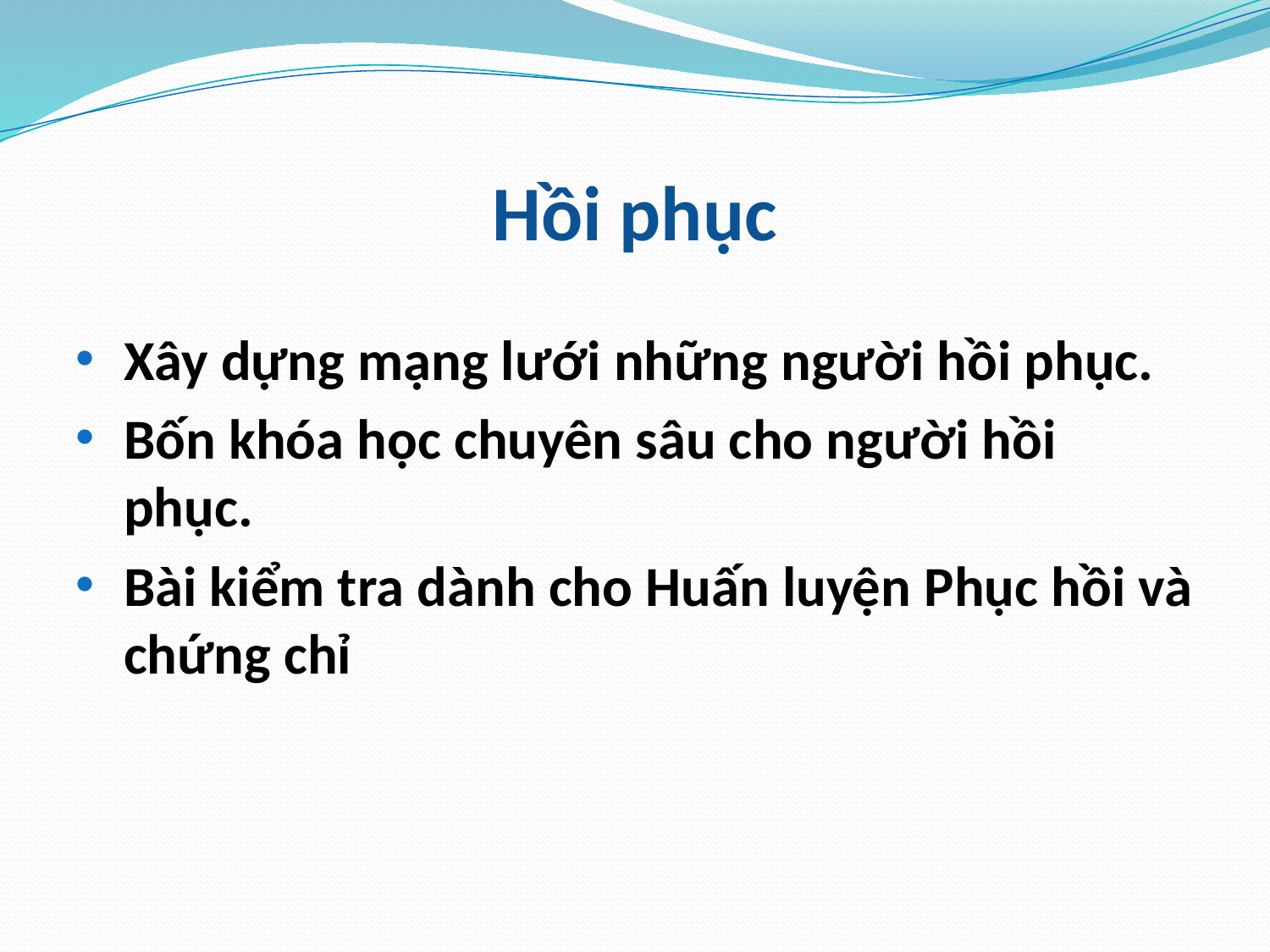

# Hồi phục
Xây dựng mạng lưới những người hồi phục.
Bốn khóa học chuyên sâu cho người hồi phục.
Bài kiểm tra dành cho Huấn luyện Phục hồi và chứng chỉ